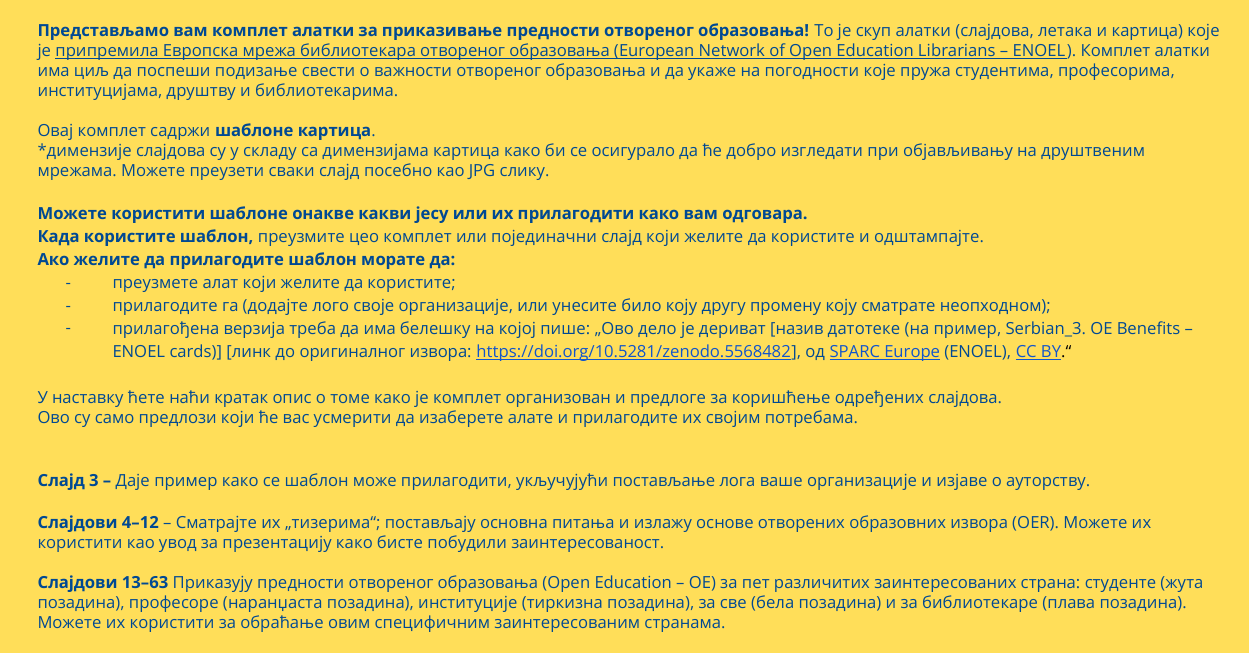

Представљамо вам комплет алатки за приказивање предности отвореног образовања! То је скуп алатки (слајдова, летака и картица) које је припремила Европска мрежа библиотекара отвореног образовања (European Network of Open Education Librarians – ENOEL). Комплет алатки има циљ да поспеши подизање свести о важности отвореног образовања и да укаже на погодности које пружа студентима, професорима, институцијама, друштву и библиотекарима.

Овај комплет садржи шаблоне картица.
*димензије слајдова су у складу са димензијама картица како би се осигурало да ће добро изгледати при објављивању на друштвеним мрежама. Можете преузети сваки слајд посебно као JPG слику.

Можете користити шаблоне онакве какви јесу или их прилагодити како вам одговара.
Када користите шаблон, преузмите цео комплет или појединачни слајд који желите да користите и одштампајте.
Ако желите да прилагодите шаблон морате да:
преузмете алат који желите да користите;
прилагодите га (додајте лого своје организације, или унесите било коју другу промену коју сматрате неопходном);
прилагођена верзија треба да има белешку на којој пише: „Ово дело је дериват [назив датотеке (на пример, Serbian_3. OE Benefits – ENOEL cards)] [линк до оригиналног извора: https://doi.org/10.5281/zenodo.5568482], од SPARC Europe (ENOEL), CC BY.“

У наставку ћете наћи кратак опис о томе како је комплет организован и предлоге за коришћење одређених слајдова.
Ово су само предлози који ће вас усмерити да изаберете алате и прилагодите их својим потребама.

Слајд 3 – Даје пример како се шаблон може прилагодити, укључујући постављање лога ваше организације и изјаве о ауторству.

Слајдови 4–12 – Сматрајте их „тизерима“; постављају основна питања и излажу основе отворених образовних извора (OER). Можете их користити као увод за презентацију како бисте побудили заинтересованост.

Слајдови 13–63 Приказују предности отвореног образовања (Open Education – OE) за пет различитих заинтересованих страна: студенте (жута позадина), професоре (наранџаста позадина), институције (тиркизна позадина), за све (бела позадина) и за библиотекаре (плава позадина). Можете их користити за обраћање овим специфичним заинтересованим странама.